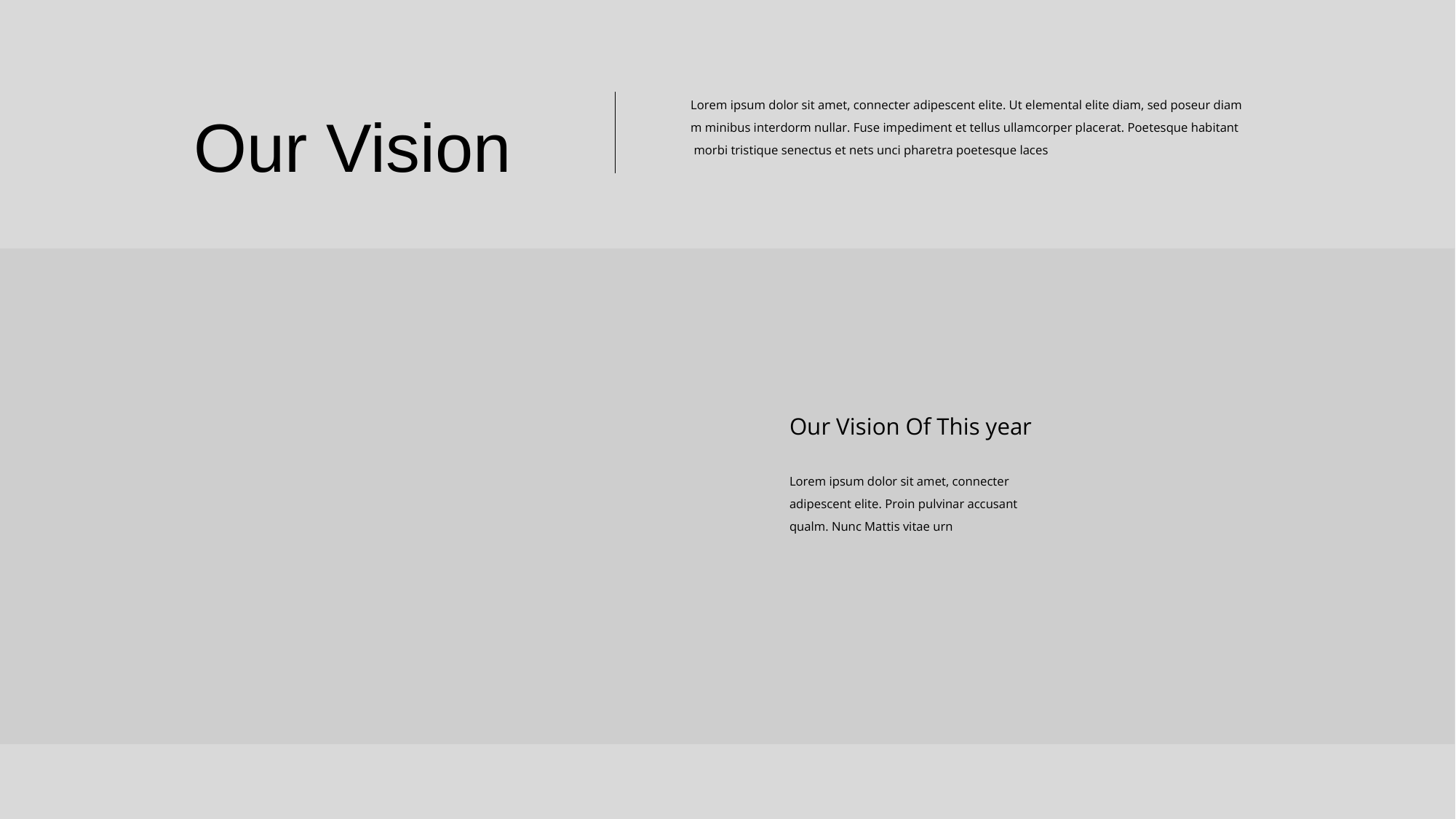

Our Vision
Lorem ipsum dolor sit amet, connecter adipescent elite. Ut elemental elite diam, sed poseur diam
m minibus interdorm nullar. Fuse impediment et tellus ullamcorper placerat. Poetesque habitant
 morbi tristique senectus et nets unci pharetra poetesque laces

Our Vision Of This year
Lorem ipsum dolor sit amet, connecter adipescent elite. Proin pulvinar accusant qualm. Nunc Mattis vitae urn